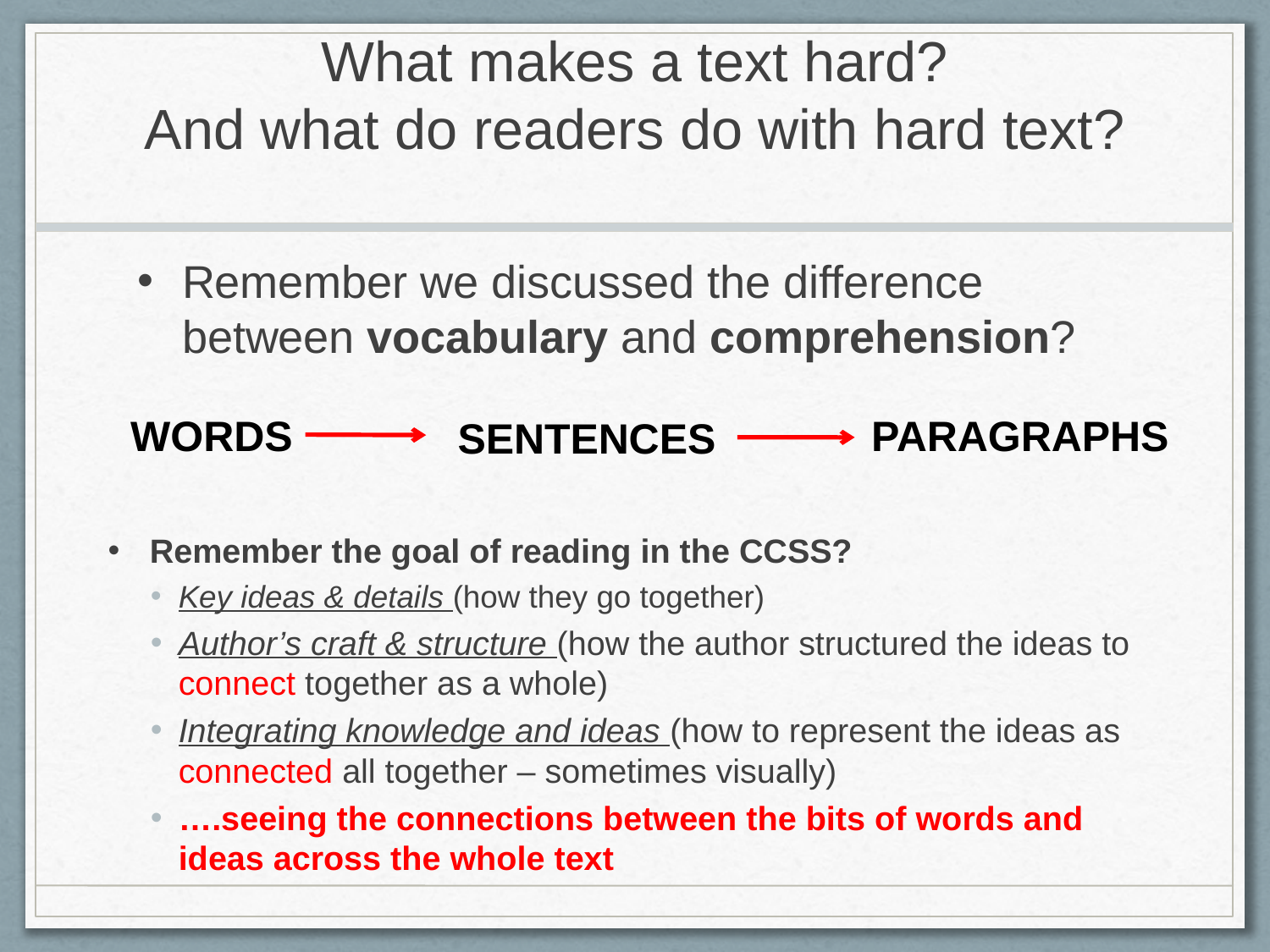

# What makes a text hard? And what do readers do with hard text?
Remember we discussed the difference between vocabulary and comprehension?
WORDS
PARAGRAPHS
SENTENCES
Remember the goal of reading in the CCSS?
Key ideas & details (how they go together)
Author’s craft & structure (how the author structured the ideas to connect together as a whole)
Integrating knowledge and ideas (how to represent the ideas as connected all together – sometimes visually)
….seeing the connections between the bits of words and ideas across the whole text